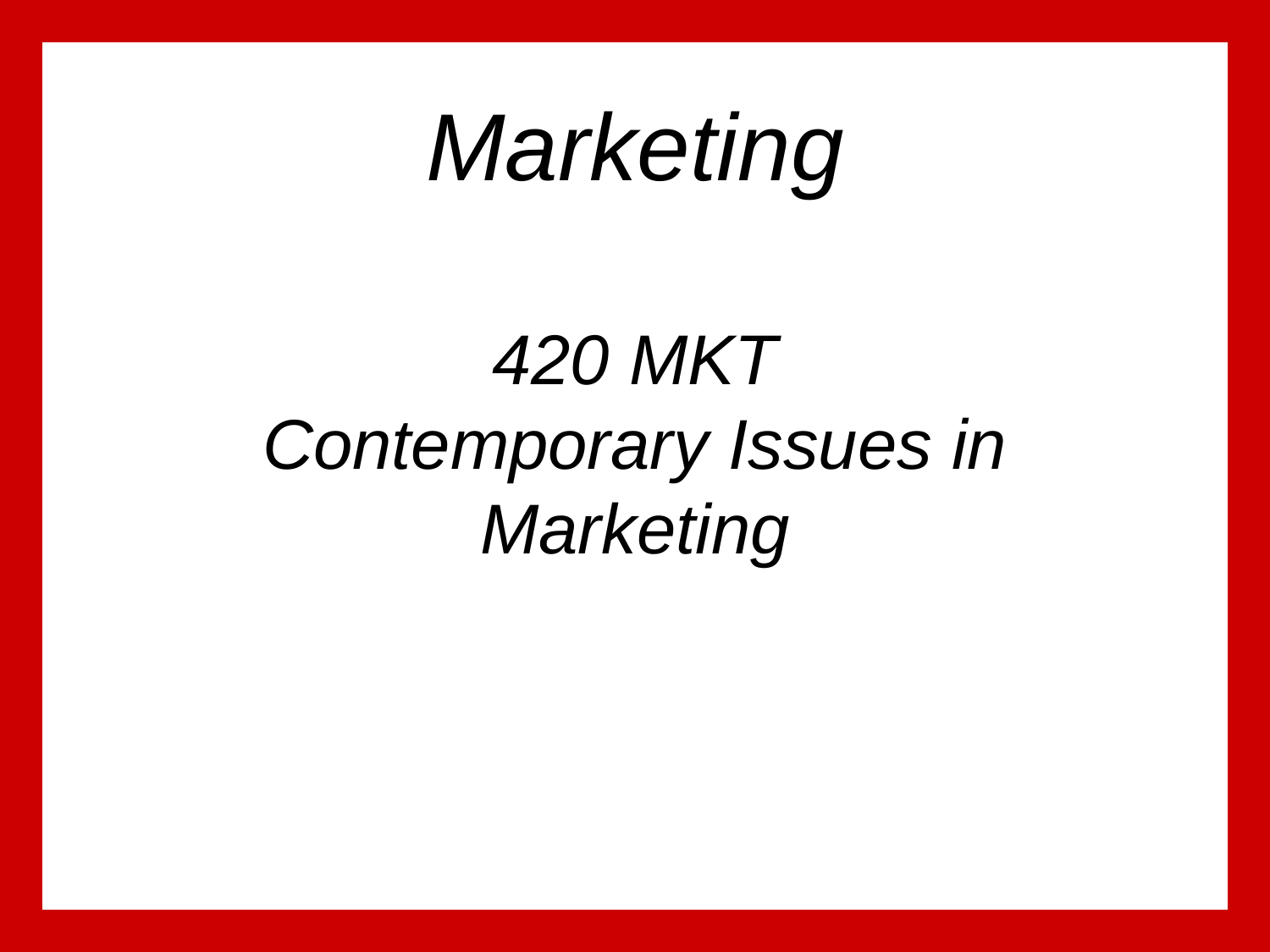

# Marketing 420 MKT Contemporary Issues in Marketing